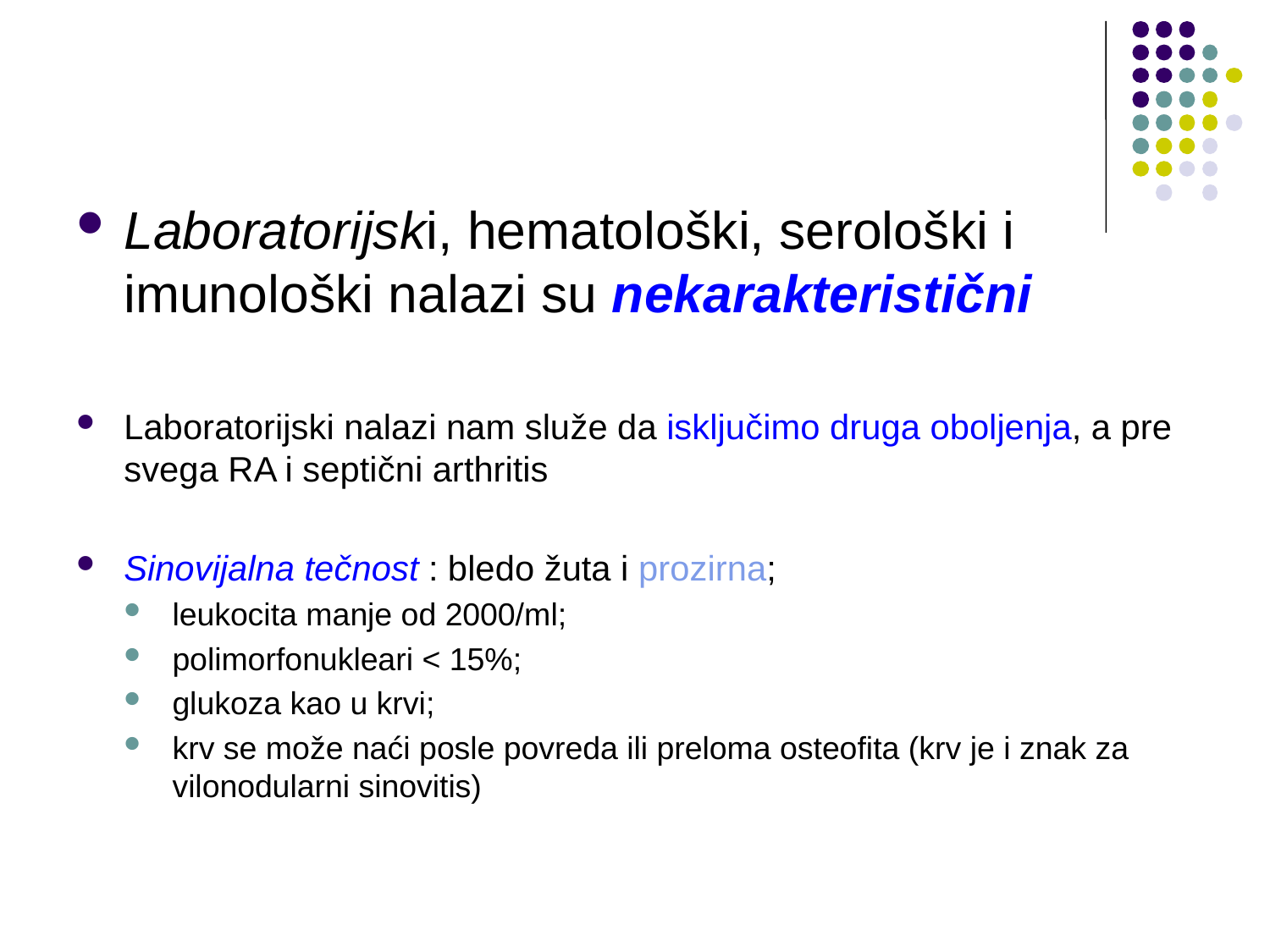

Laboratorijski, hematološki, serološki i imunološki nalazi su nekarakteristični

Laboratorijski nalazi nam služe da isključimo druga oboljenja, a pre svega RA i septični arthritis

Sinovijalna tečnost : bledo žuta i prozirna;
leukocita manje od 2000/ml;
polimorfonukleari < 15%;
glukoza kao u krvi;
krv se može naći posle povreda ili preloma osteofita (krv je i znak za vilonodularni sinovitis)